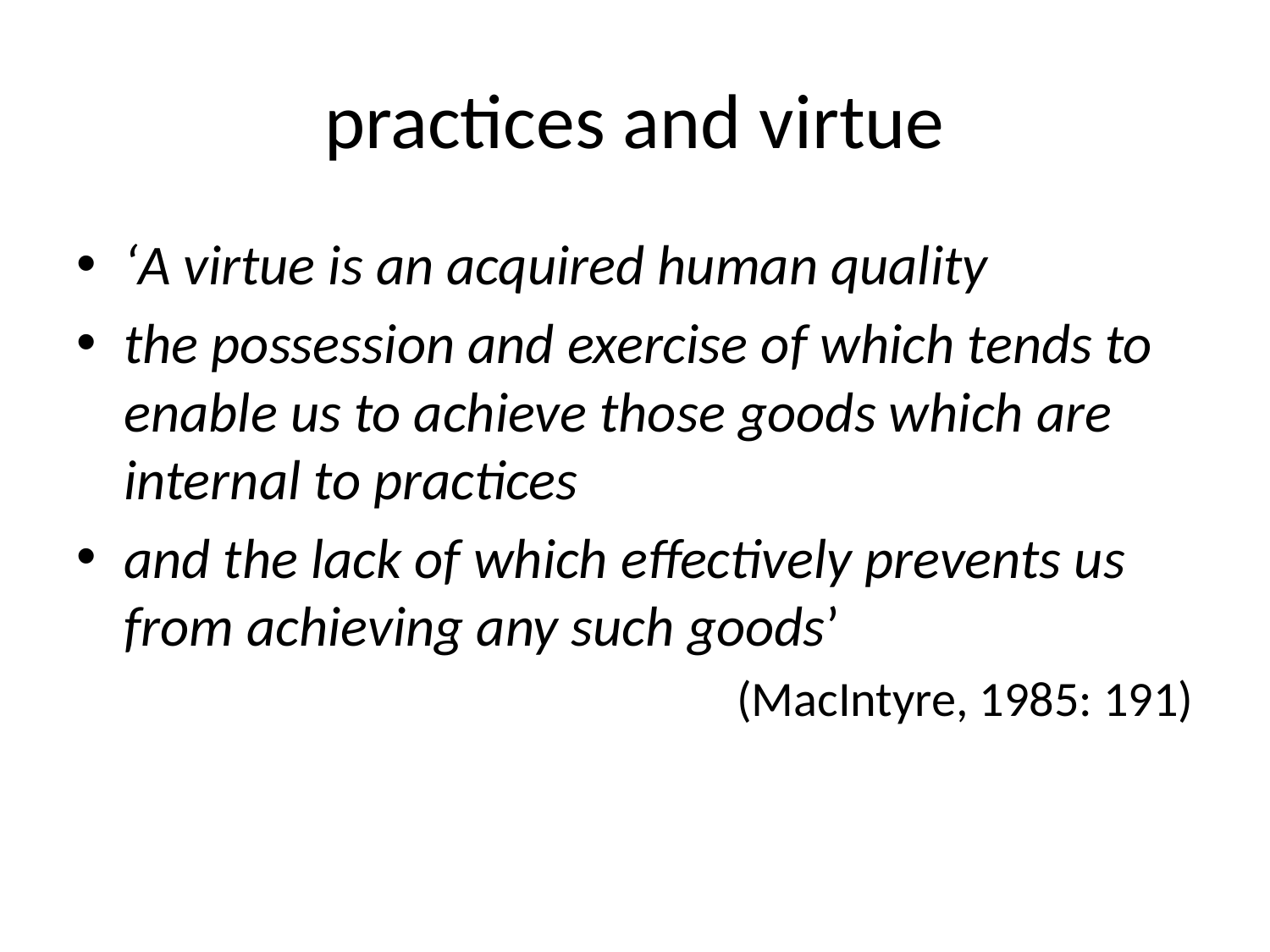

# practices and virtue
‘A virtue is an acquired human quality
the possession and exercise of which tends to enable us to achieve those goods which are internal to practices
and the lack of which effectively prevents us from achieving any such goods’
(MacIntyre, 1985: 191)